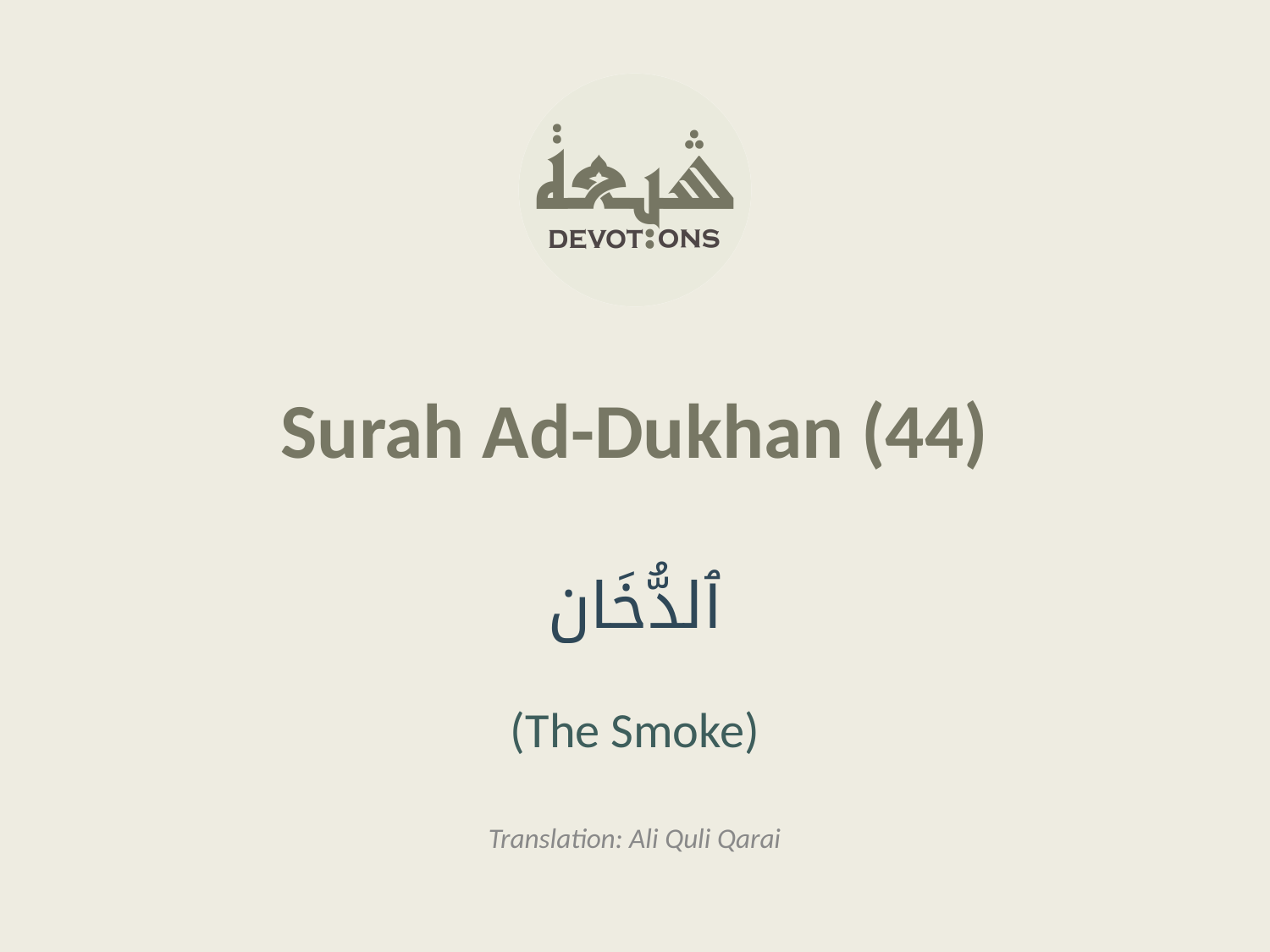

Surah Ad-Dukhan (44)
ٱلدُّخَان
(The Smoke)
Translation: Ali Quli Qarai